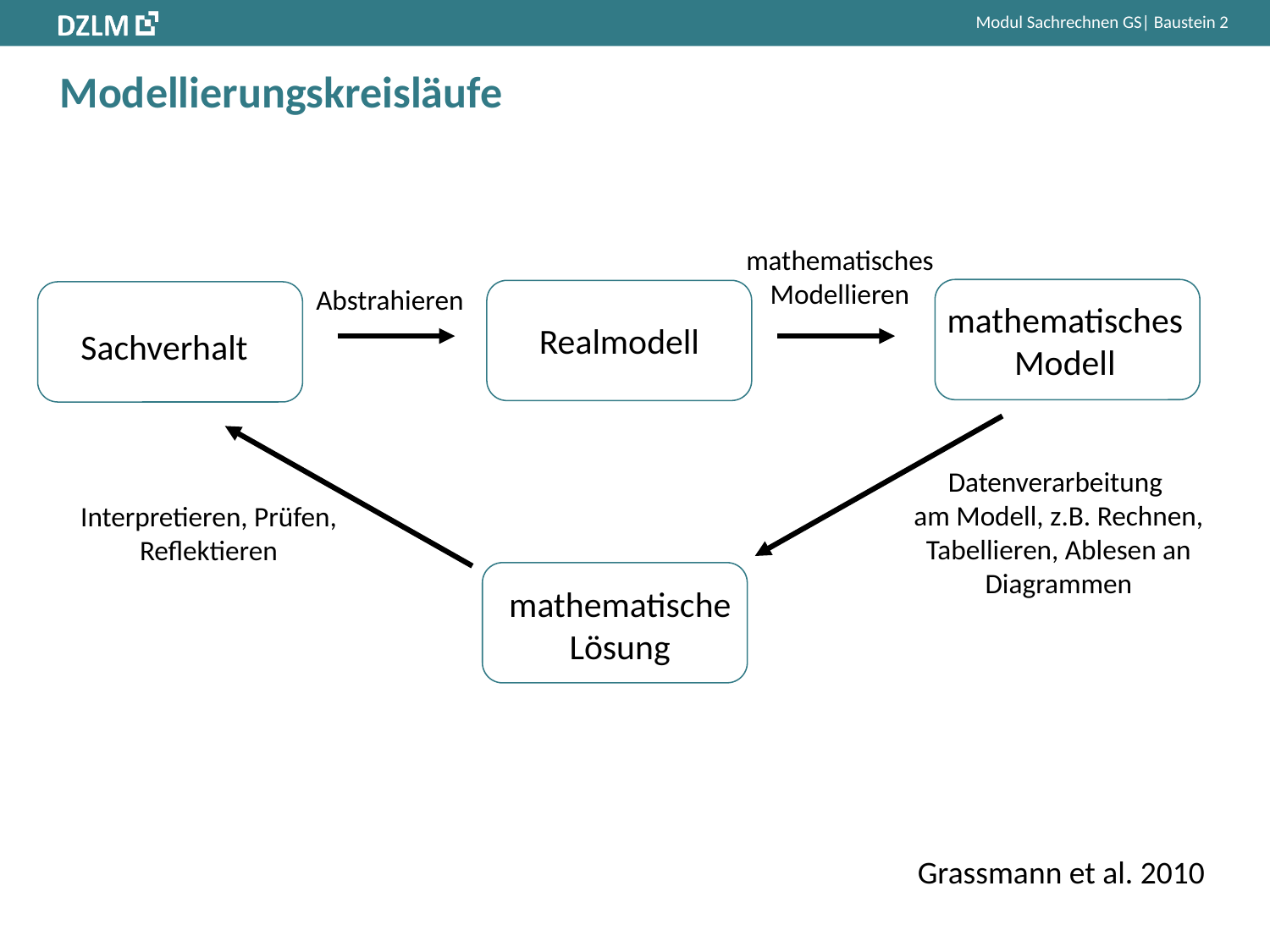

Modellierungskreisläufe
mathematisches
Modellieren
Abstrahieren

mathematisches Modell
Realmodell
Sachverhalt
Datenverarbeitung
am Modell, z.B. Rechnen, Tabellieren, Ablesen an Diagrammen
Interpretieren, Prüfen, Reflektieren

mathematische Lösung
Grassmann et al. 2010